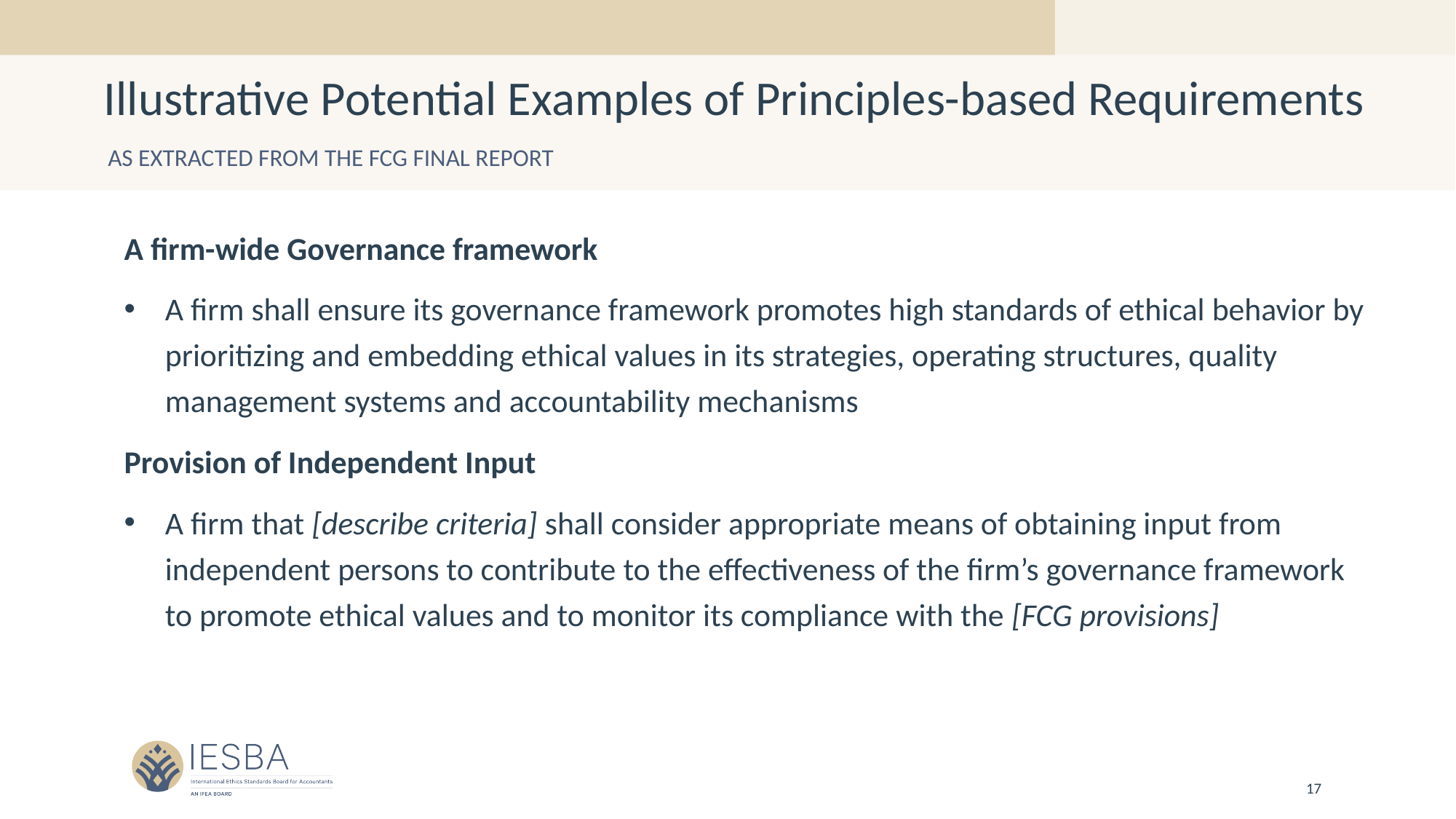

# Illustrative Potential Examples of Principles-based Requirements
As extracted from the fcg final report
A firm-wide Governance framework
A firm shall ensure its governance framework promotes high standards of ethical behavior by prioritizing and embedding ethical values in its strategies, operating structures, quality management systems and accountability mechanisms
Provision of Independent Input
A firm that [describe criteria] shall consider appropriate means of obtaining input from independent persons to contribute to the effectiveness of the firm’s governance framework to promote ethical values and to monitor its compliance with the [FCG provisions]
17